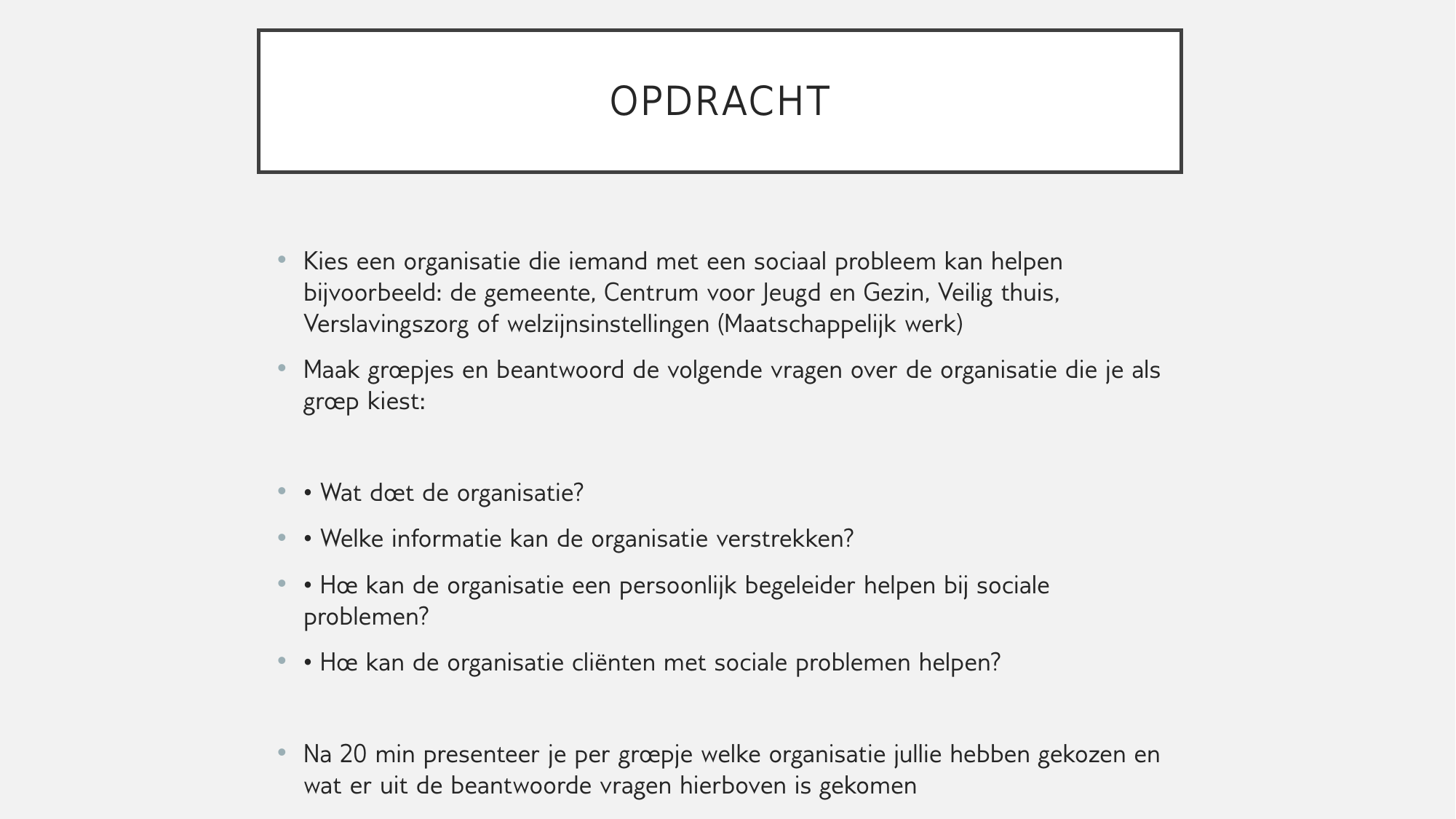

# Opdracht

Kies een organisatie die iemand met een sociaal probleem kan helpen bijvoorbeeld: de gemeente, Centrum voor Jeugd en Gezin, Veilig thuis, Verslavingszorg of welzijnsinstellingen (Maatschappelijk werk)
Maak groepjes en beantwoord de volgende vragen over de organisatie die je als groep kiest:

• Wat doet de organisatie?
• Welke informatie kan de organisatie verstrekken?
• Hoe kan de organisatie een persoonlijk begeleider helpen bij sociale problemen?
• Hoe kan de organisatie cliënten met sociale problemen helpen?

Na 20 min presenteer je per groepje welke organisatie jullie hebben gekozen en wat er uit de beantwoorde vragen hierboven is gekomen